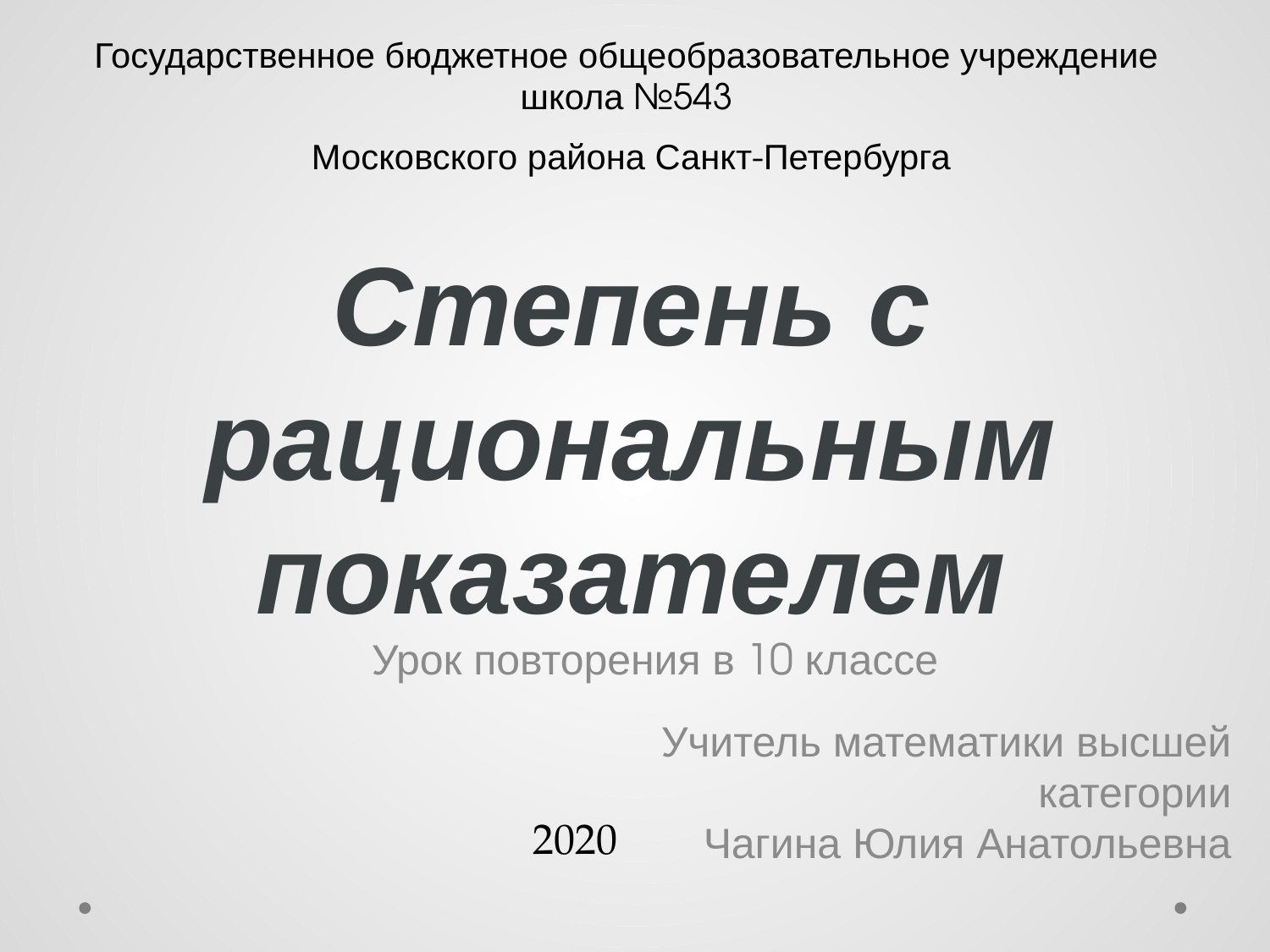

Государственное бюджетное общеобразовательное учреждение  школа №543
Московского района Санкт-Петербурга
# Степень с рациональным показателем
Урок повторения в 10 классе
Учитель математики высшей категории
Чагина Юлия Анатольевна
2020